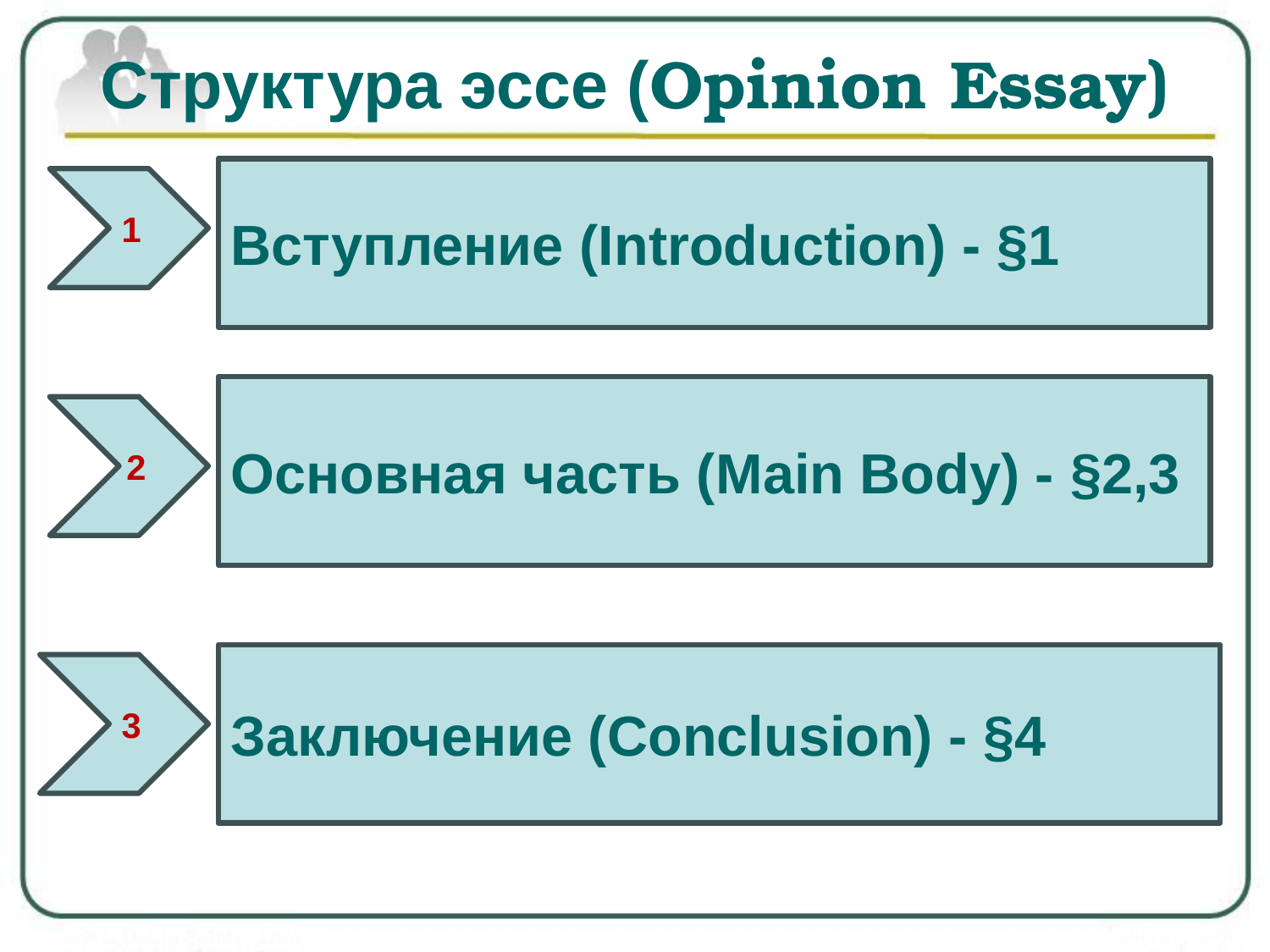

# Структура эссе (Opinion Essay)

Вступление (Introduction) - §1

1

Основная часть (Main Body) - §2,3

2

Заключение (Conclusion) - §4

3